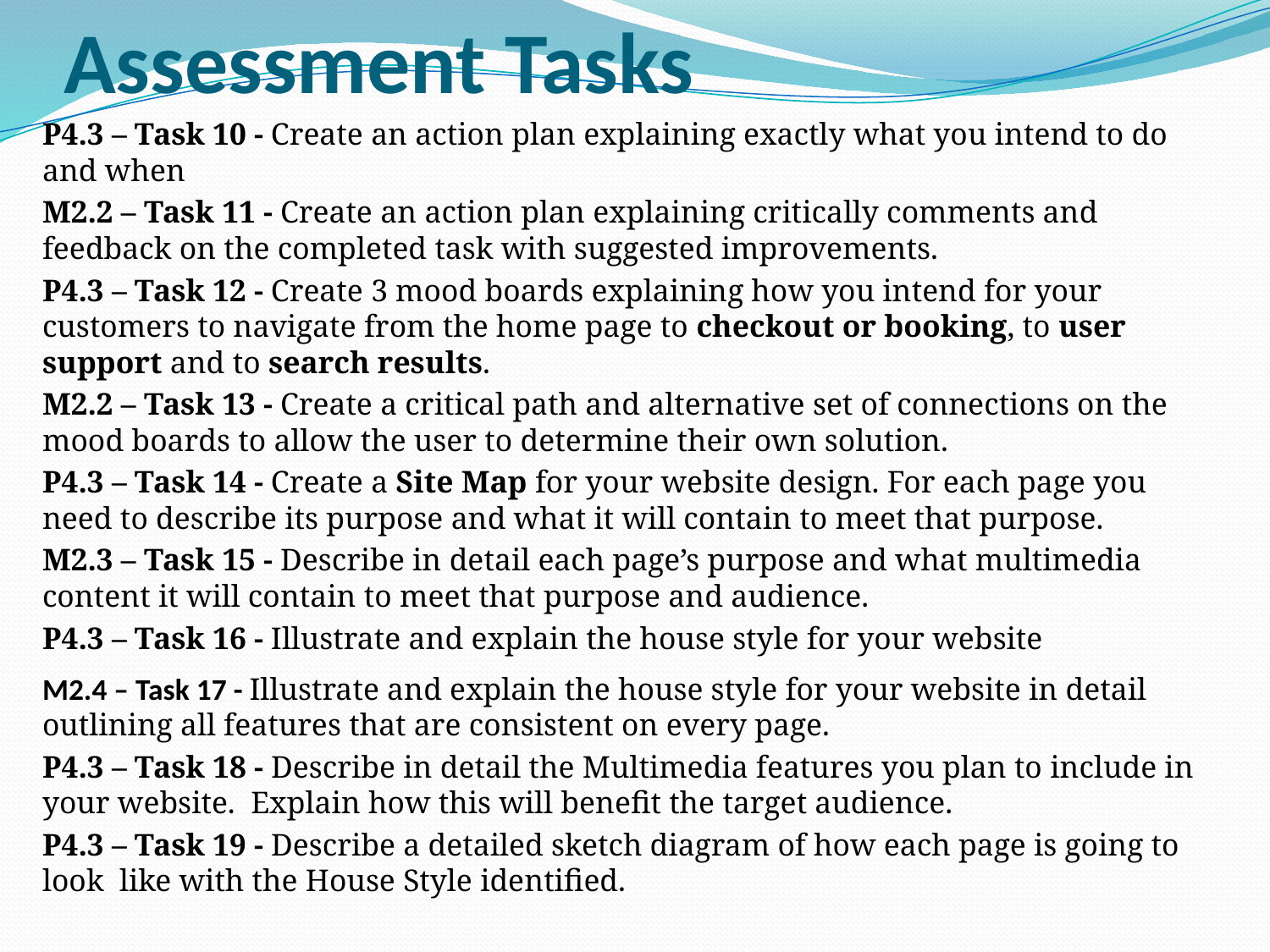

# Assessment Tasks
P4.3 – Task 10 - Create an action plan explaining exactly what you intend to do and when
M2.2 – Task 11 - Create an action plan explaining critically comments and feedback on the completed task with suggested improvements.
P4.3 – Task 12 - Create 3 mood boards explaining how you intend for your customers to navigate from the home page to checkout or booking, to user support and to search results.
M2.2 – Task 13 - Create a critical path and alternative set of connections on the mood boards to allow the user to determine their own solution.
P4.3 – Task 14 - Create a Site Map for your website design. For each page you need to describe its purpose and what it will contain to meet that purpose.
M2.3 – Task 15 - Describe in detail each page’s purpose and what multimedia content it will contain to meet that purpose and audience.
P4.3 – Task 16 - Illustrate and explain the house style for your website
M2.4 – Task 17 - Illustrate and explain the house style for your website in detail outlining all features that are consistent on every page.
P4.3 – Task 18 - Describe in detail the Multimedia features you plan to include in your website.  Explain how this will benefit the target audience.
P4.3 – Task 19 - Describe a detailed sketch diagram of how each page is going to look  like with the House Style identified.